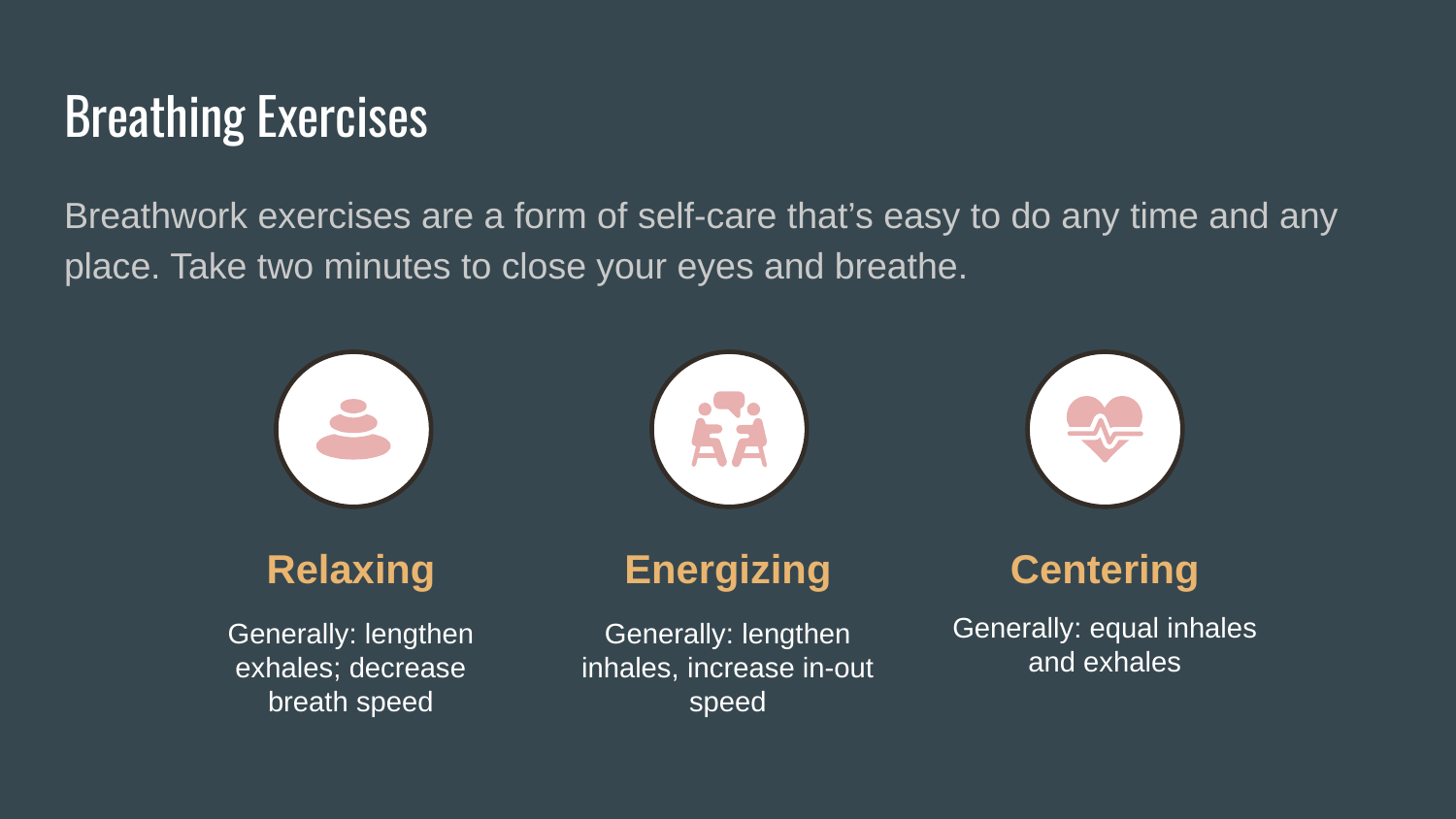

# Breathing Exercises
Breathwork exercises are a form of self-care that’s easy to do any time and any place. Take two minutes to close your eyes and breathe.

Relaxing
Energizing
Centering
Generally: equal inhales and exhales
Generally: lengthen exhales; decrease breath speed
Generally: lengthen inhales, increase in-out speed